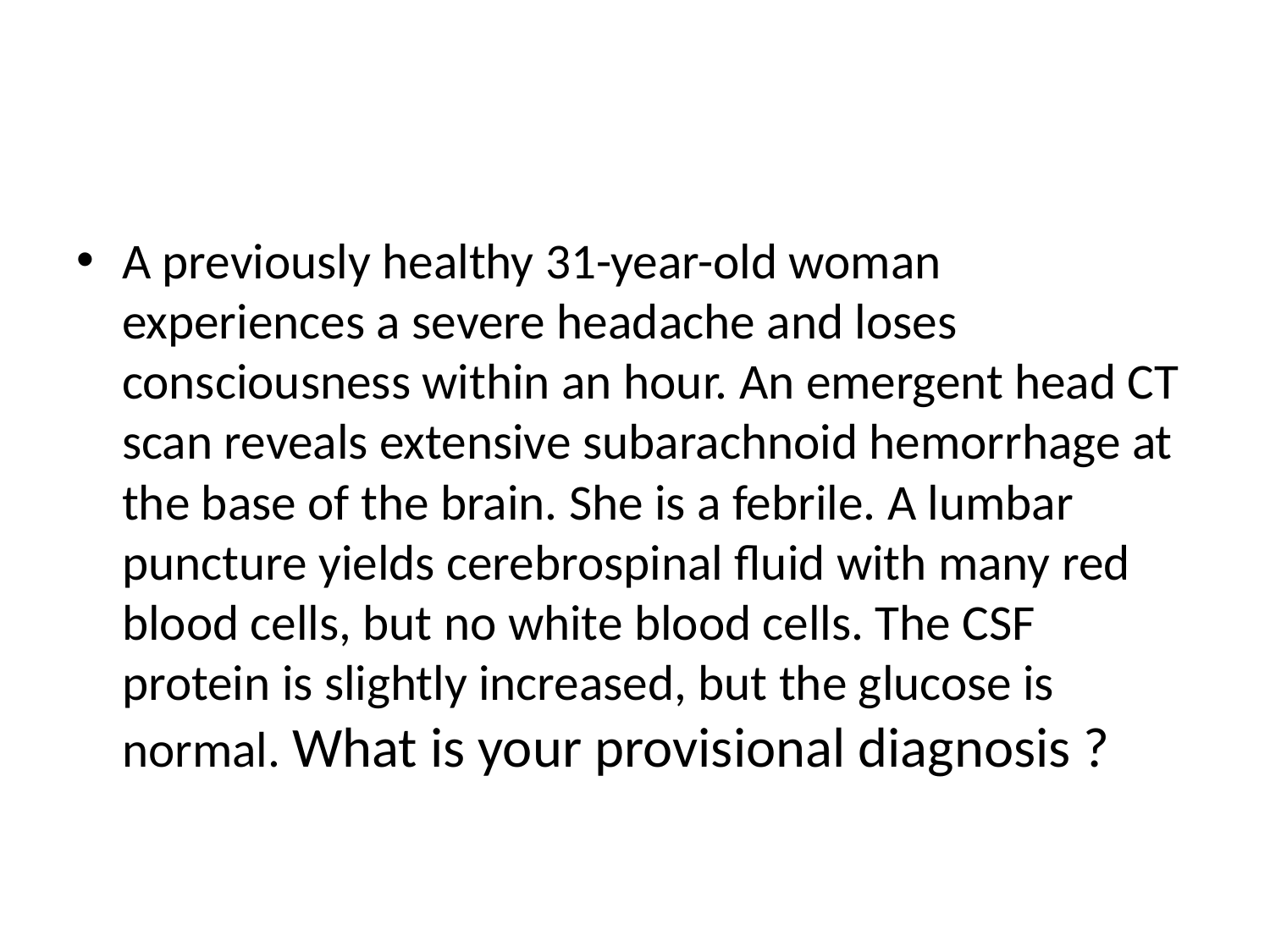

#
A previously healthy 31-year-old woman experiences a severe headache and loses consciousness within an hour. An emergent head CT scan reveals extensive subarachnoid hemorrhage at the base of the brain. She is a febrile. A lumbar puncture yields cerebrospinal fluid with many red blood cells, but no white blood cells. The CSF protein is slightly increased, but the glucose is normal. What is your provisional diagnosis ?